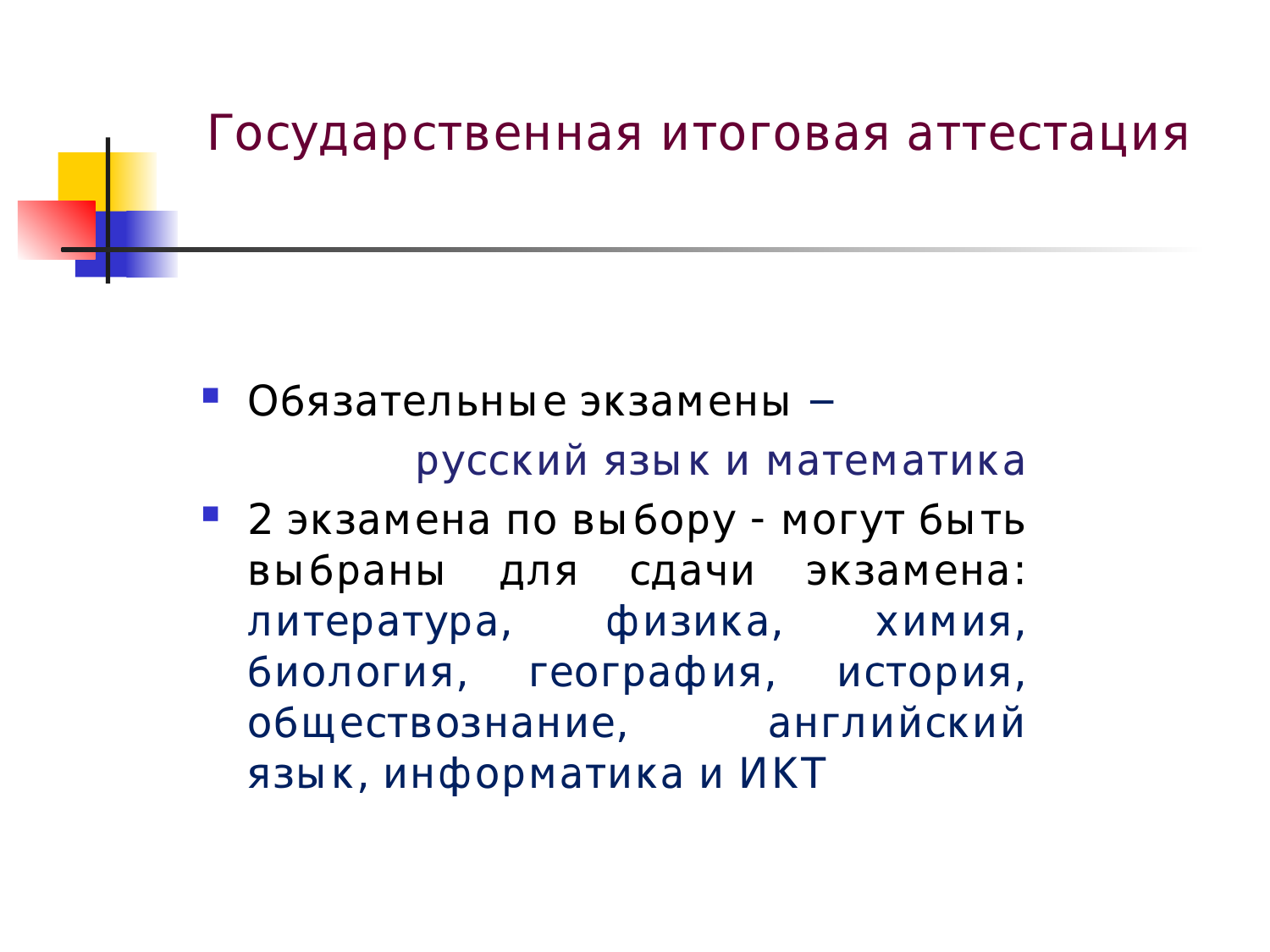

# Государственная итоговая аттестация
Обязательные экзамены –
русский язык и математика
2 экзамена по выбору - могут быть выбраны для сдачи экзамена: литература, физика, химия, биология, география, история, обществознание, английский язык, информатика и ИКТ